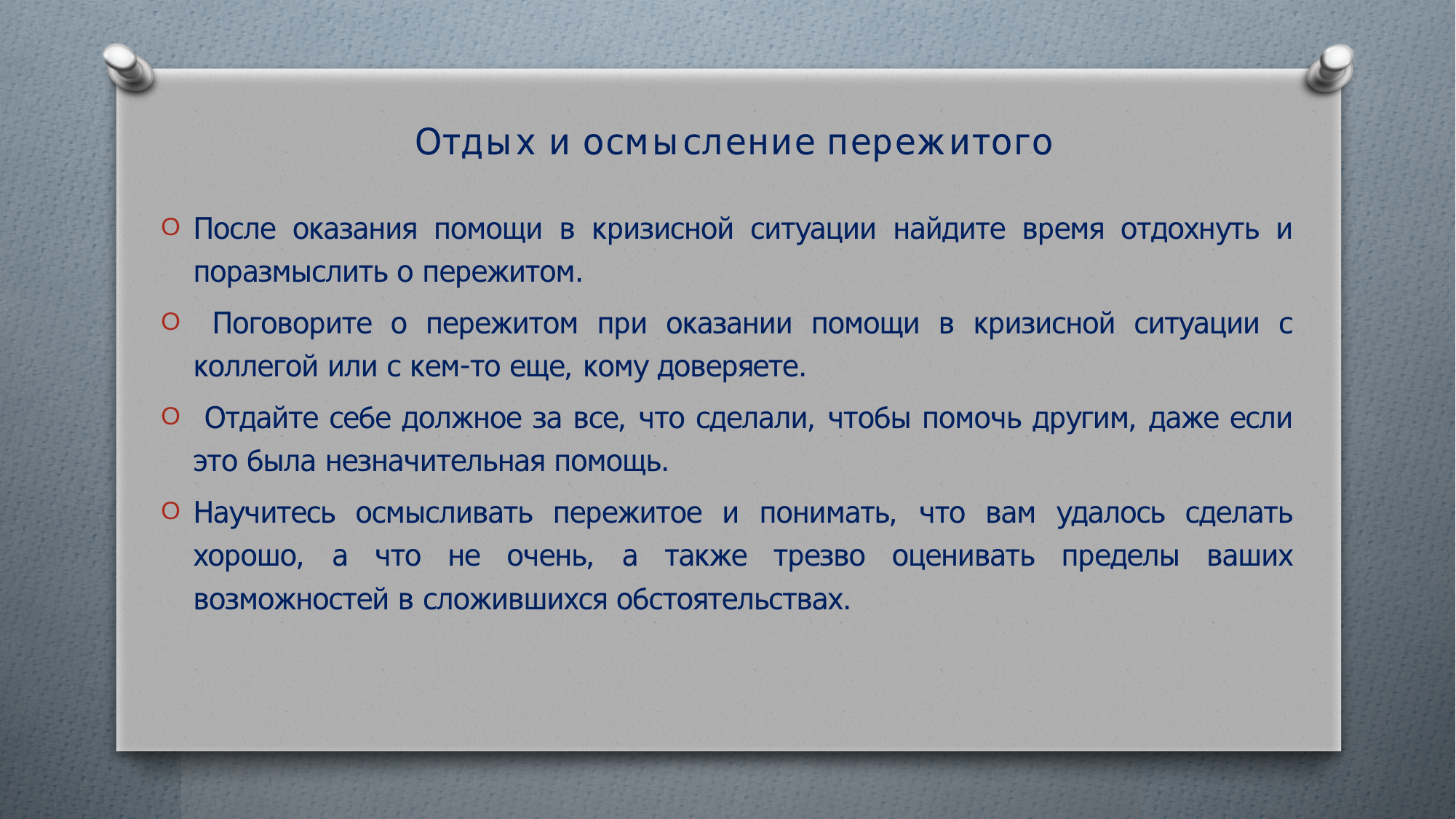

Отдых и осмысление пережитого

После оказания помощи в кризисной ситуации найдите время отдохнуть и поразмыслить о пережитом.
 Поговорите о пережитом при оказании помощи в кризисной ситуации с коллегой или с кем-то еще, кому доверяете.
 Отдайте себе должное за все, что сделали, чтобы помочь другим, даже если это была незначительная помощь.
Научитесь осмысливать пережитое и понимать, что вам удалось сделать хорошо, а что не очень, а также трезво оценивать пределы ваших возможностей в сложившихся обстоятельствах.